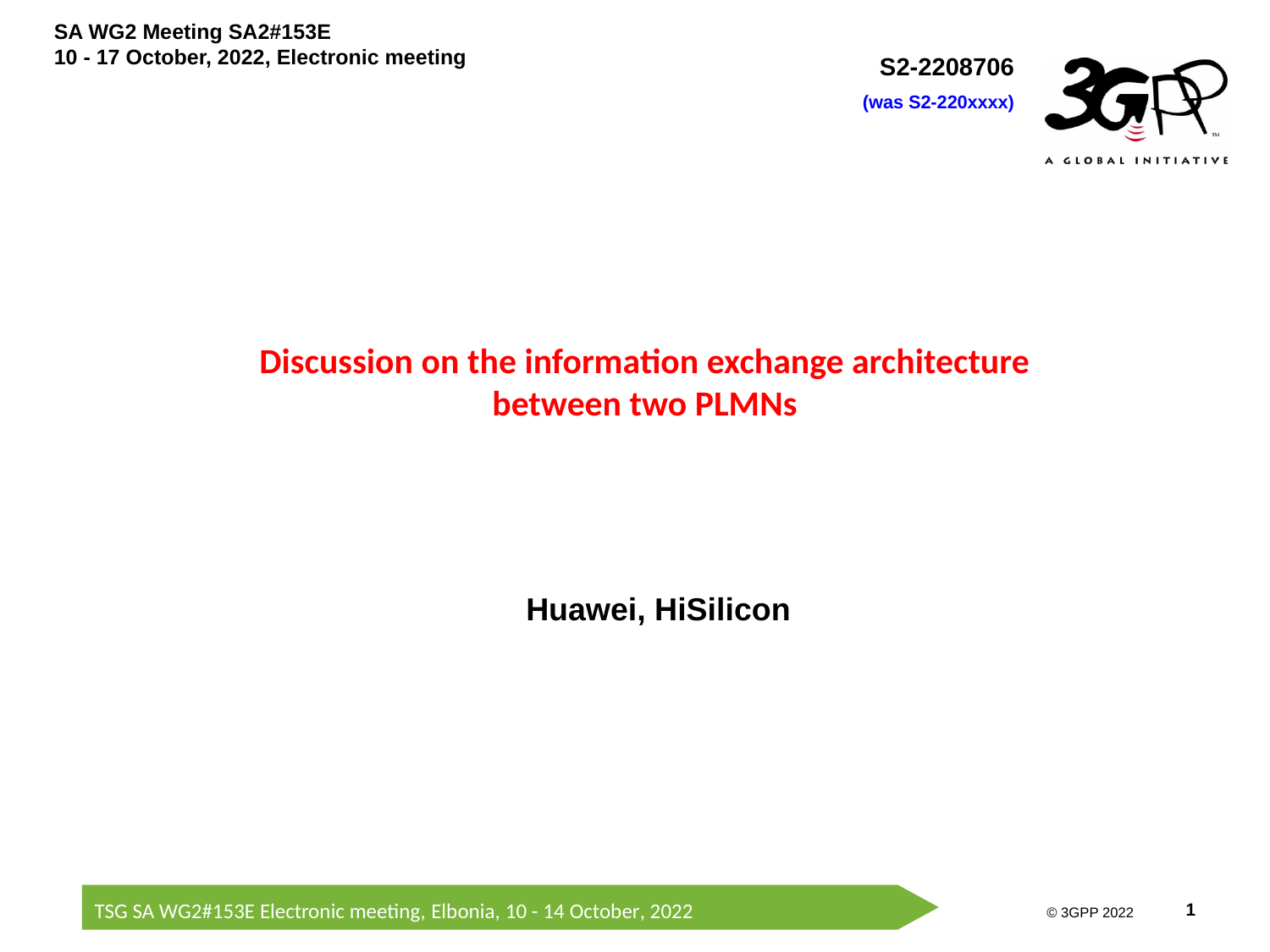

# Discussion on the information exchange architecture between two PLMNs
Huawei, HiSilicon